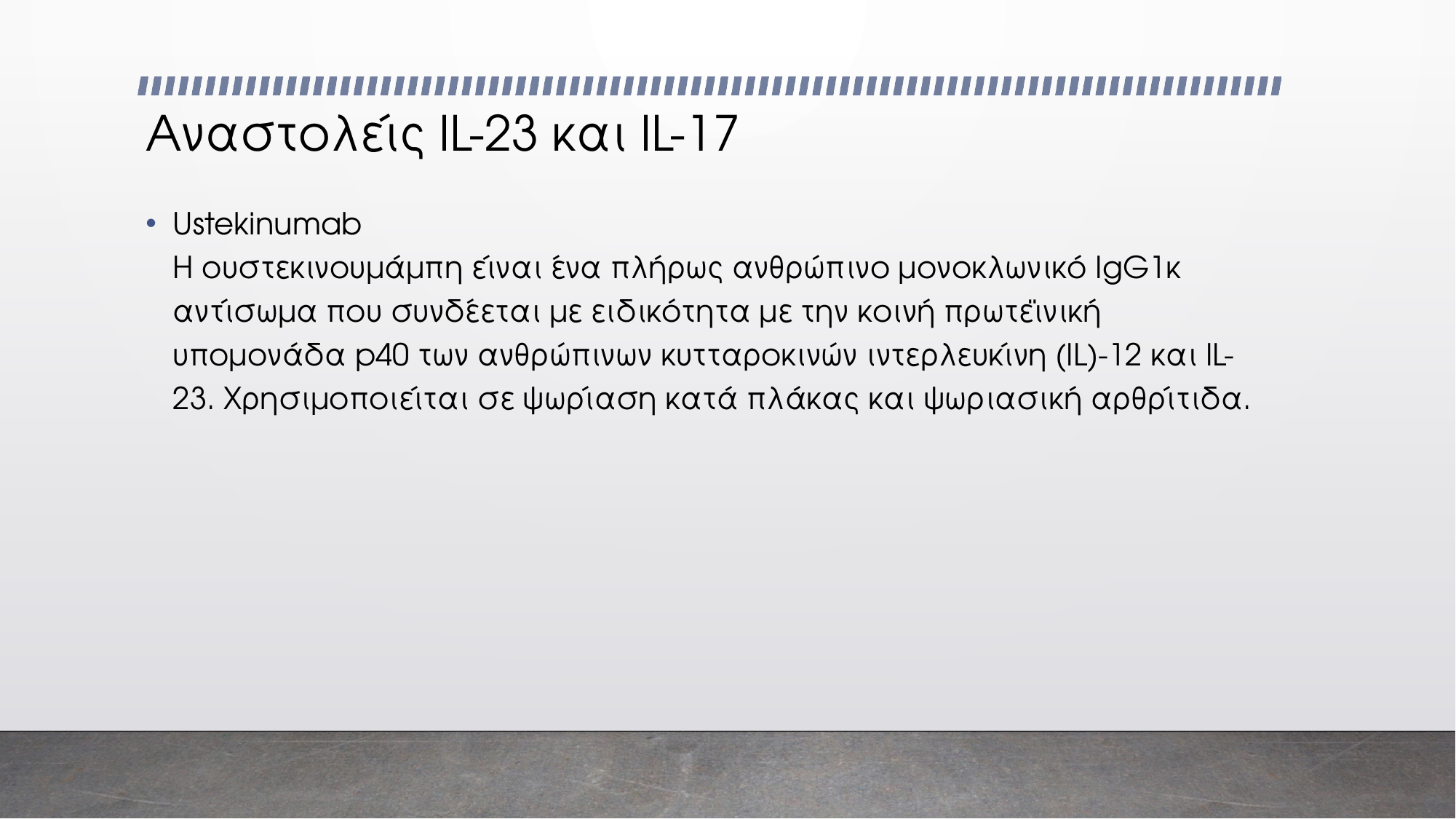

# Αναστολείς IL-23 και IL-17
Ustekinumab
Η ουστεκινουμάμπη είναι ένα πλήρως ανθρώπινο μονοκλωνικό IgG1κ αντίσωμα που συνδέεται με ειδικότητα με την κοινή πρωτεϊνική υπομονάδα p40 των ανθρώπινων κυτταροκινών ιντερλευκίνη (IL)-12 και IL-23. Χρησιμοποιείται σε ψωρίαση κατά πλάκας και ψωριασική αρθρίτιδα.